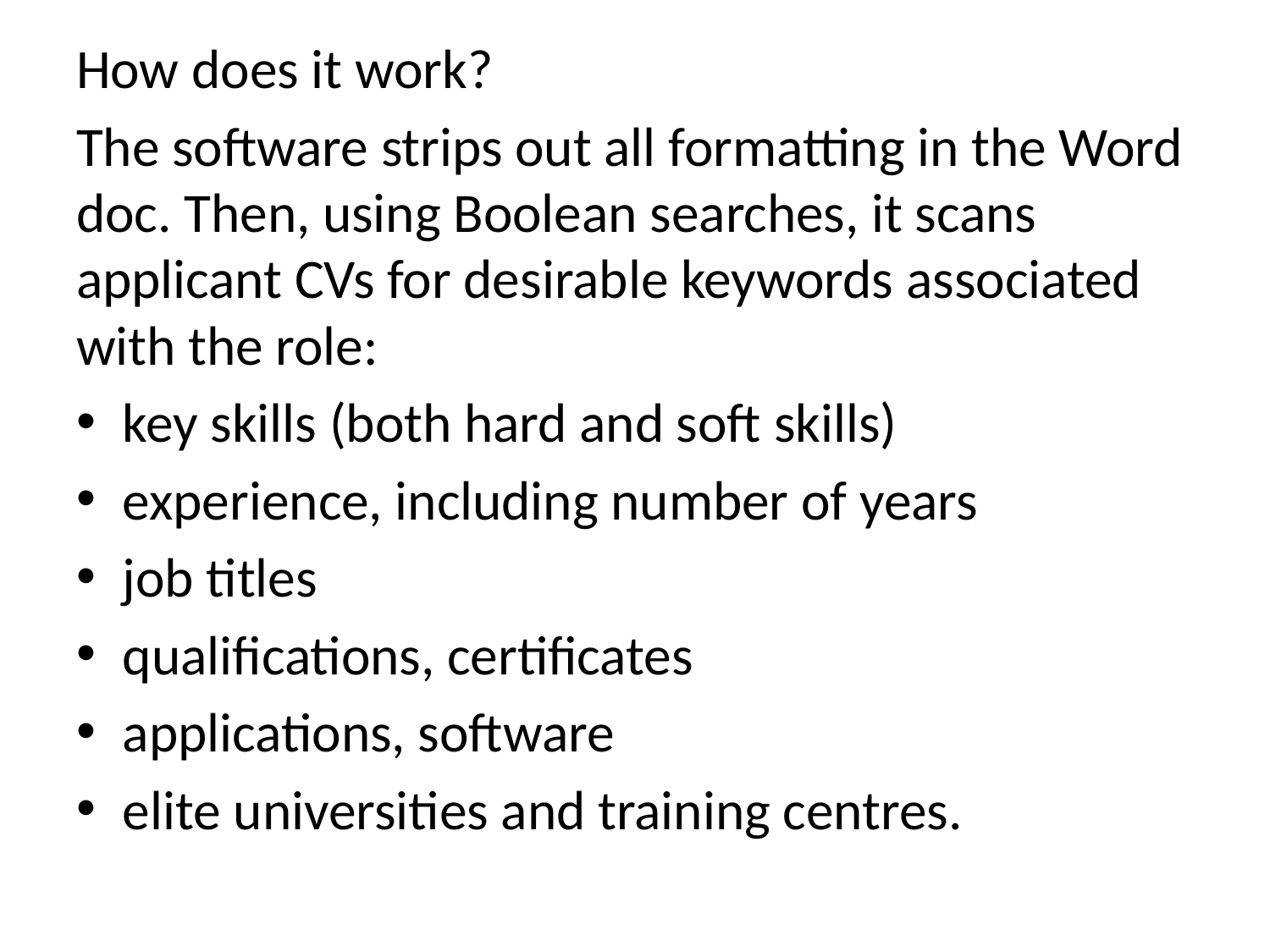

How does it work?
The software strips out all formatting in the Word doc. Then, using Boolean searches, it scans applicant CVs for desirable keywords associated with the role:
key skills (both hard and soft skills)
experience, including number of years
job titles
qualifications, certificates
applications, software
elite universities and training centres.